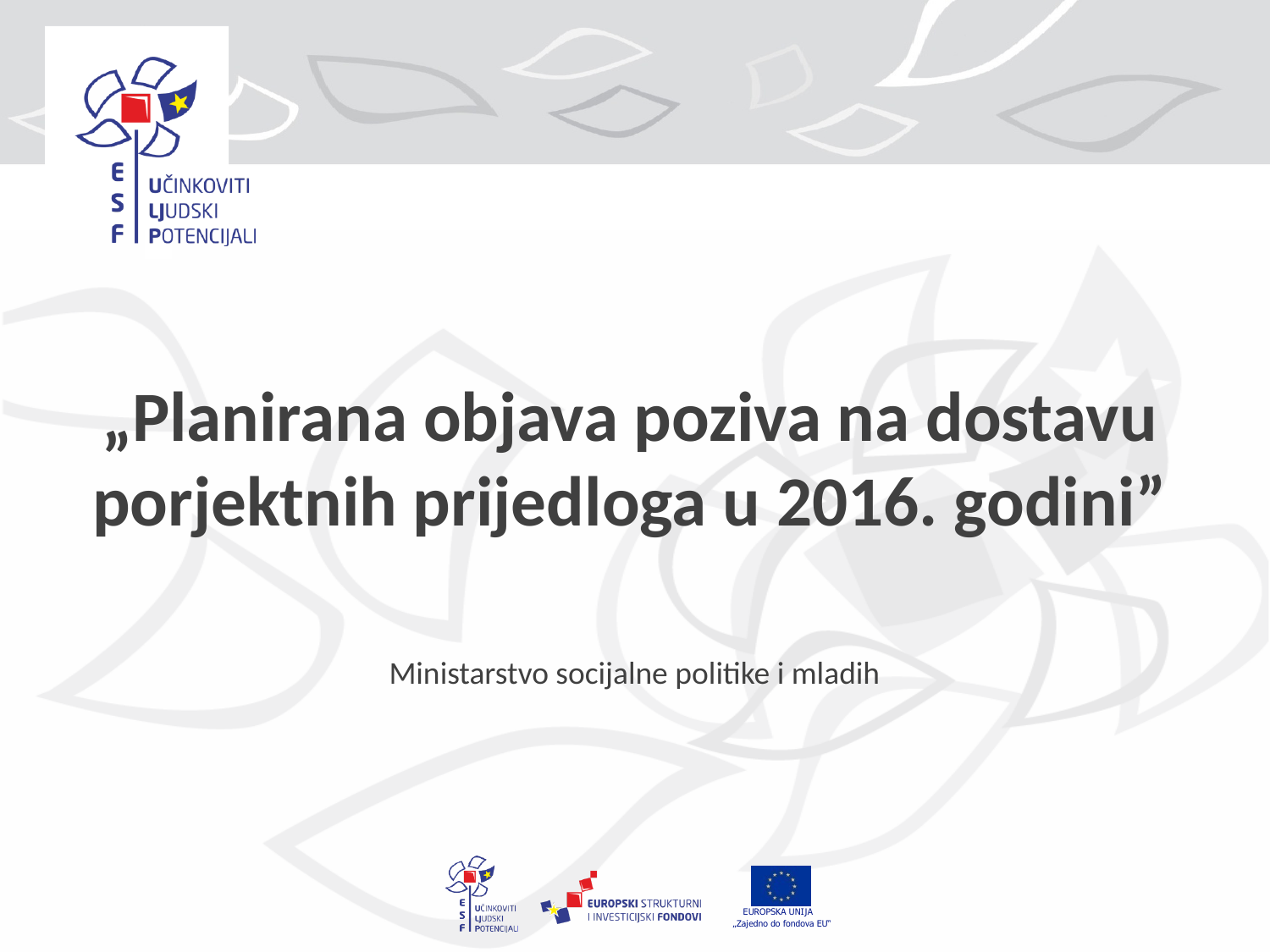

# „Planirana objava poziva na dostavu porjektnih prijedloga u 2016. godini”
Ministarstvo socijalne politike i mladih